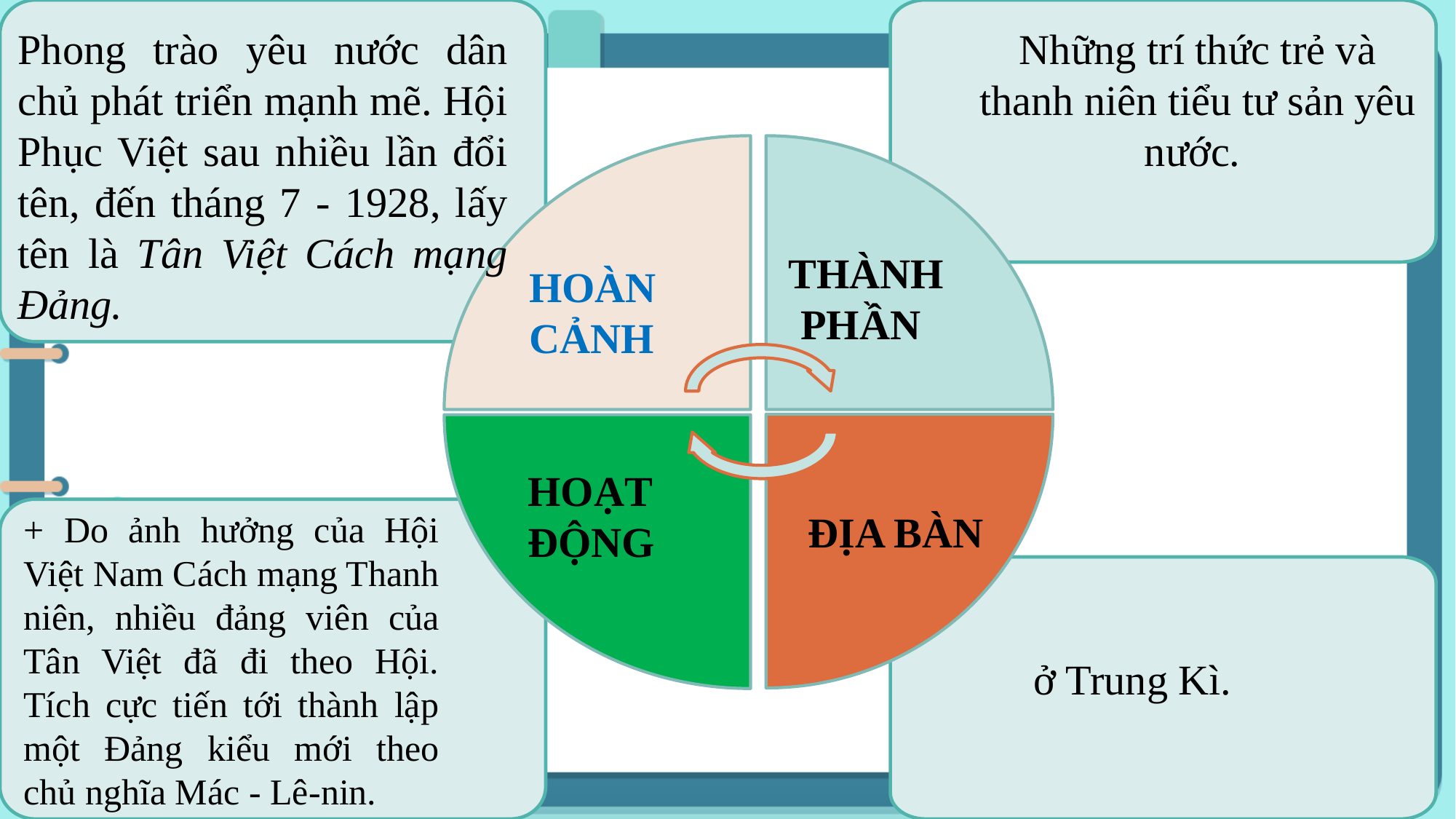

Những trí thức trẻ và thanh niên tiểu tư sản yêu nước.
Phong trào yêu nước dân chủ phát triển mạnh mẽ. Hội Phục Việt sau nhiều lần đổi tên, đến tháng 7 - 1928, lấy tên là Tân Việt Cách mạng Đảng.

THÀNH PHẦN
HOÀN CẢNH

HOẠT ĐỘNG

ĐỊA BÀN
+ Do ảnh hưởng của Hội Việt Nam Cách mạng Thanh niên, nhiều đảng viên của Tân Việt đã đi theo Hội. Tích cực tiến tới thành lập một Đảng kiểu mới theo chủ nghĩa Mác - Lê-nin.

ở Trung Kì.